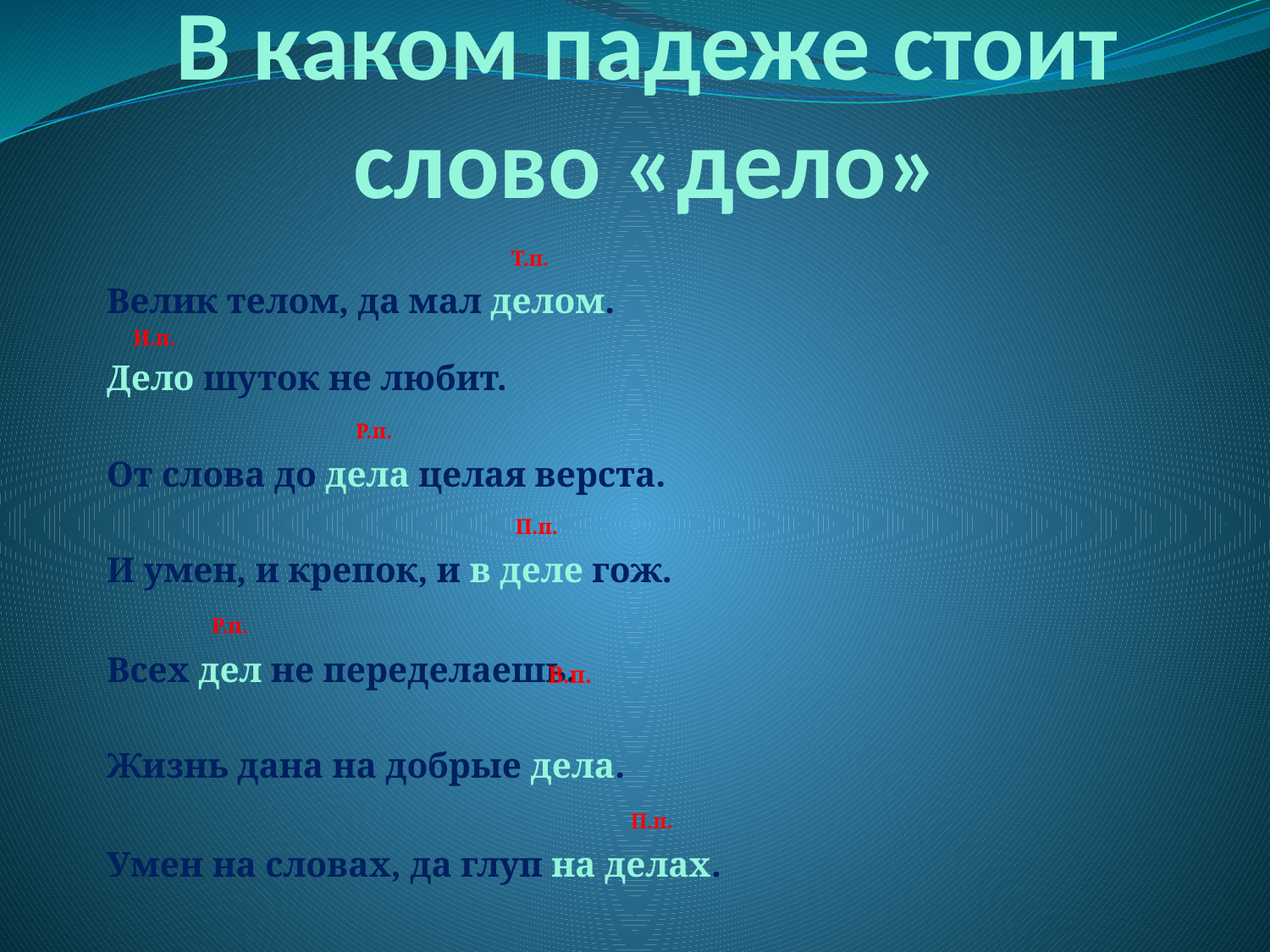

# В каком падеже стоит слово «дело»
                                                 Т.п.
Велик телом, да мал делом.
     И.п.
Дело шуток не любит.
                            Р.п.
От слова до дела целая верста.
                                              П.п.
И умен, и крепок, и в деле гож.
           Р.п.
Всех дел не переделаешь.

Жизнь дана на добрые дела.
                                                       П.п.
Умен на словах, да глуп на делах.

В.п.